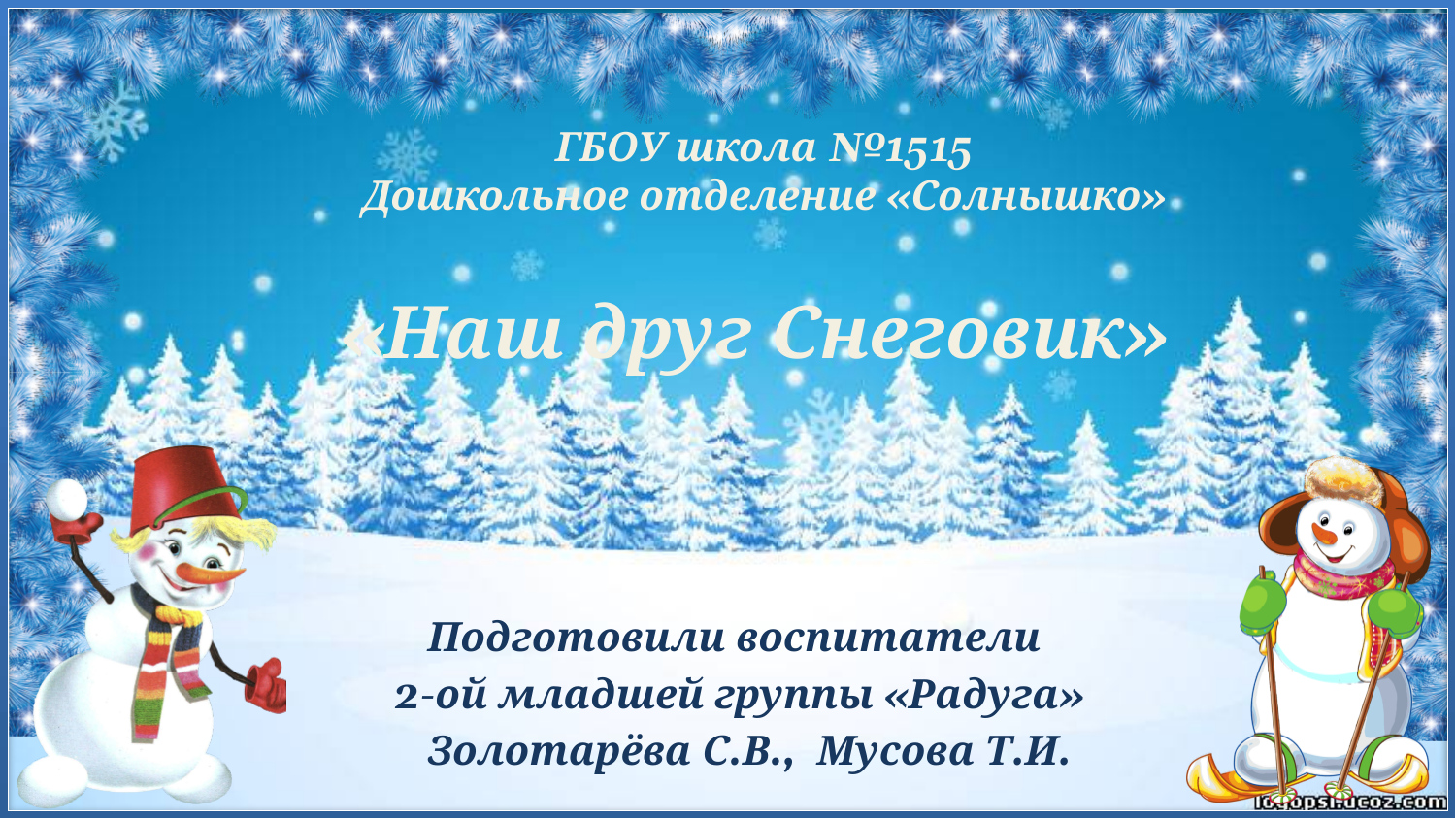

# ГБОУ школа №1515 Дошкольное отделение «Солнышко» «Наш друг Снеговик»
Подготовили воспитатели
2-ой младшей группы «Радуга»
  Золотарёва С.В.,  Мусова Т.И.